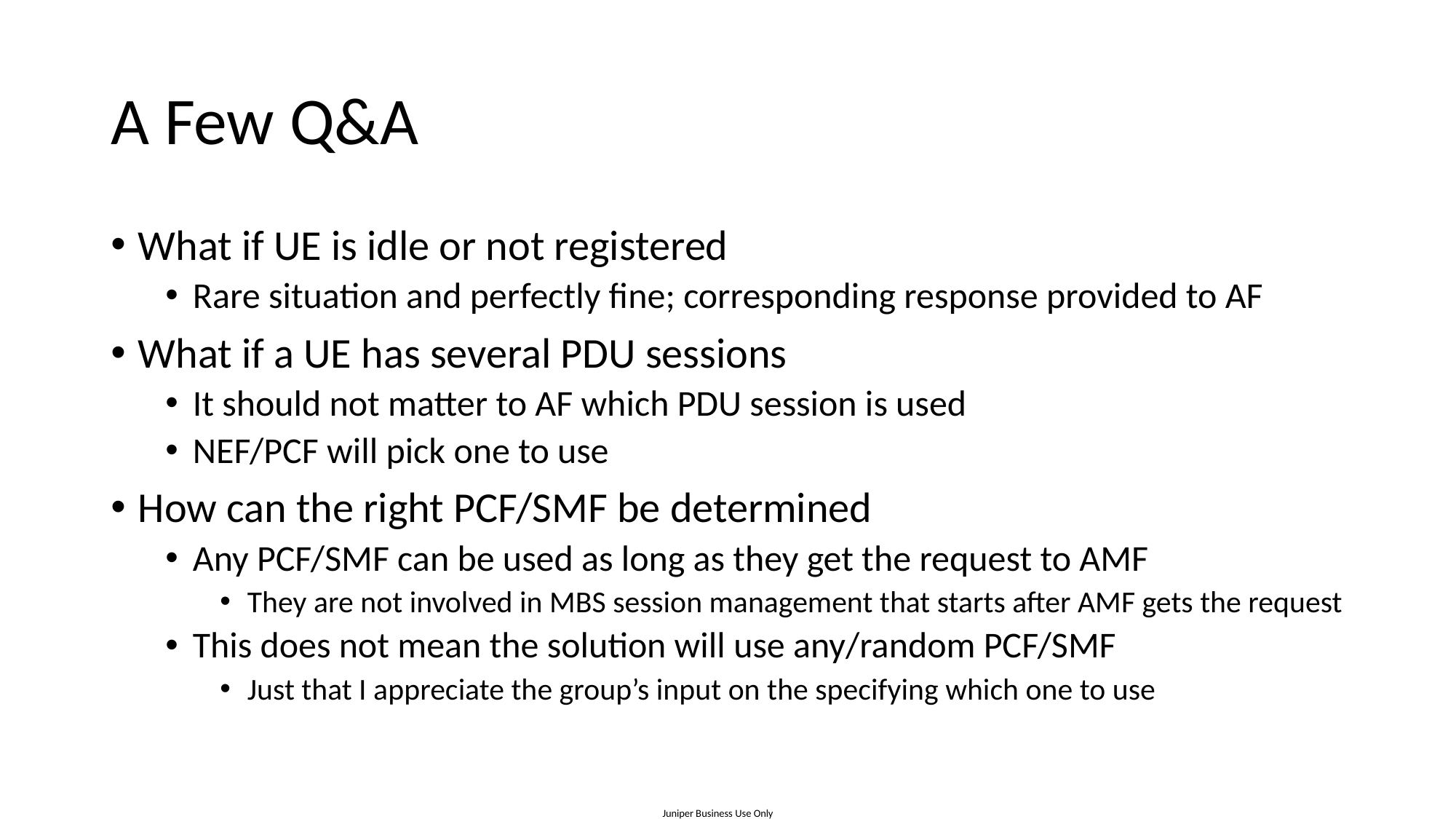

# A Few Q&A
What if UE is idle or not registered
Rare situation and perfectly fine; corresponding response provided to AF
What if a UE has several PDU sessions
It should not matter to AF which PDU session is used
NEF/PCF will pick one to use
How can the right PCF/SMF be determined
Any PCF/SMF can be used as long as they get the request to AMF
They are not involved in MBS session management that starts after AMF gets the request
This does not mean the solution will use any/random PCF/SMF
Just that I appreciate the group’s input on the specifying which one to use